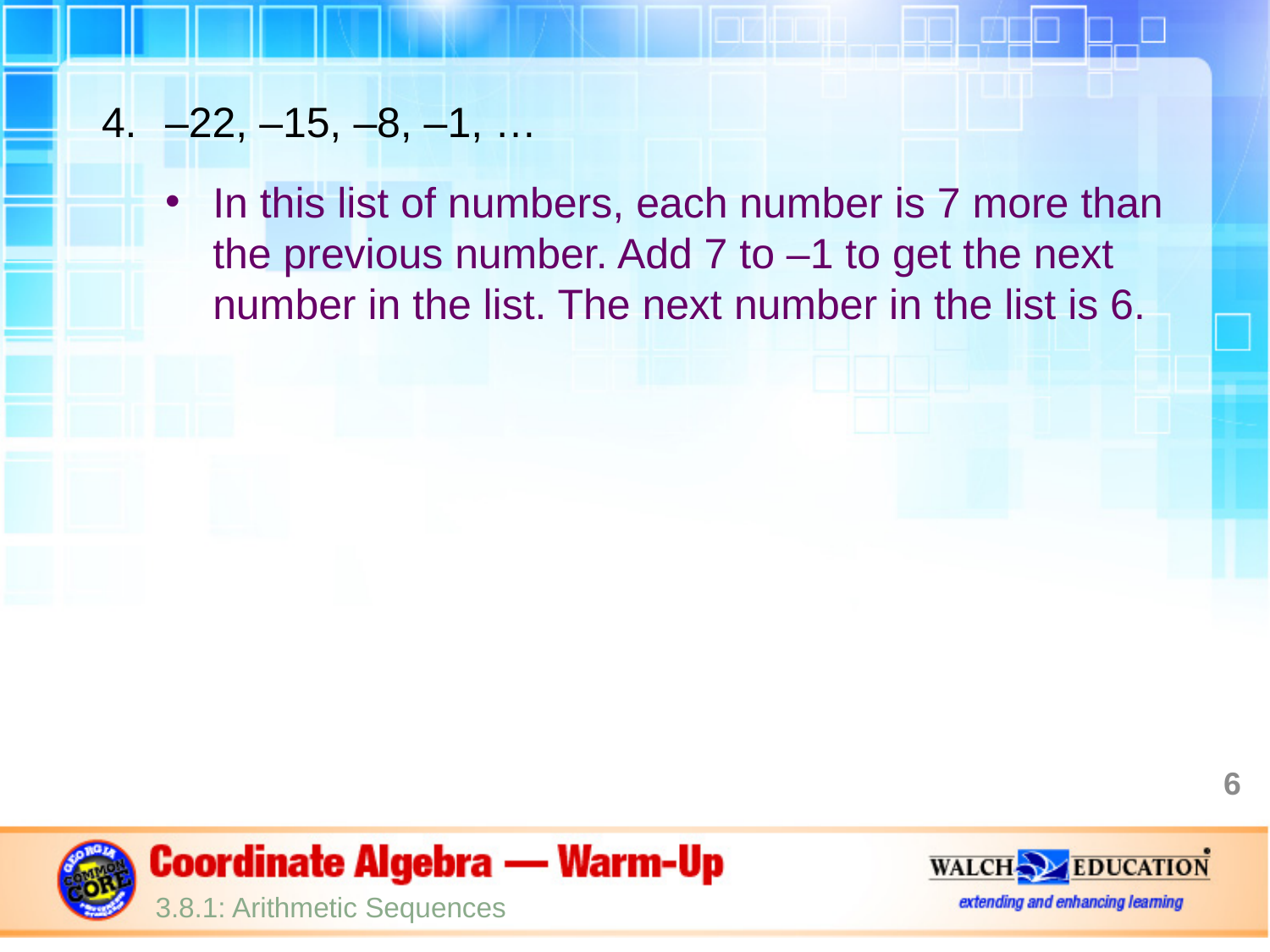

–22, –15, –8, –1, …
In this list of numbers, each number is 7 more than the previous number. Add 7 to –1 to get the next number in the list. The next number in the list is 6.

6
3.8.1: Arithmetic Sequences